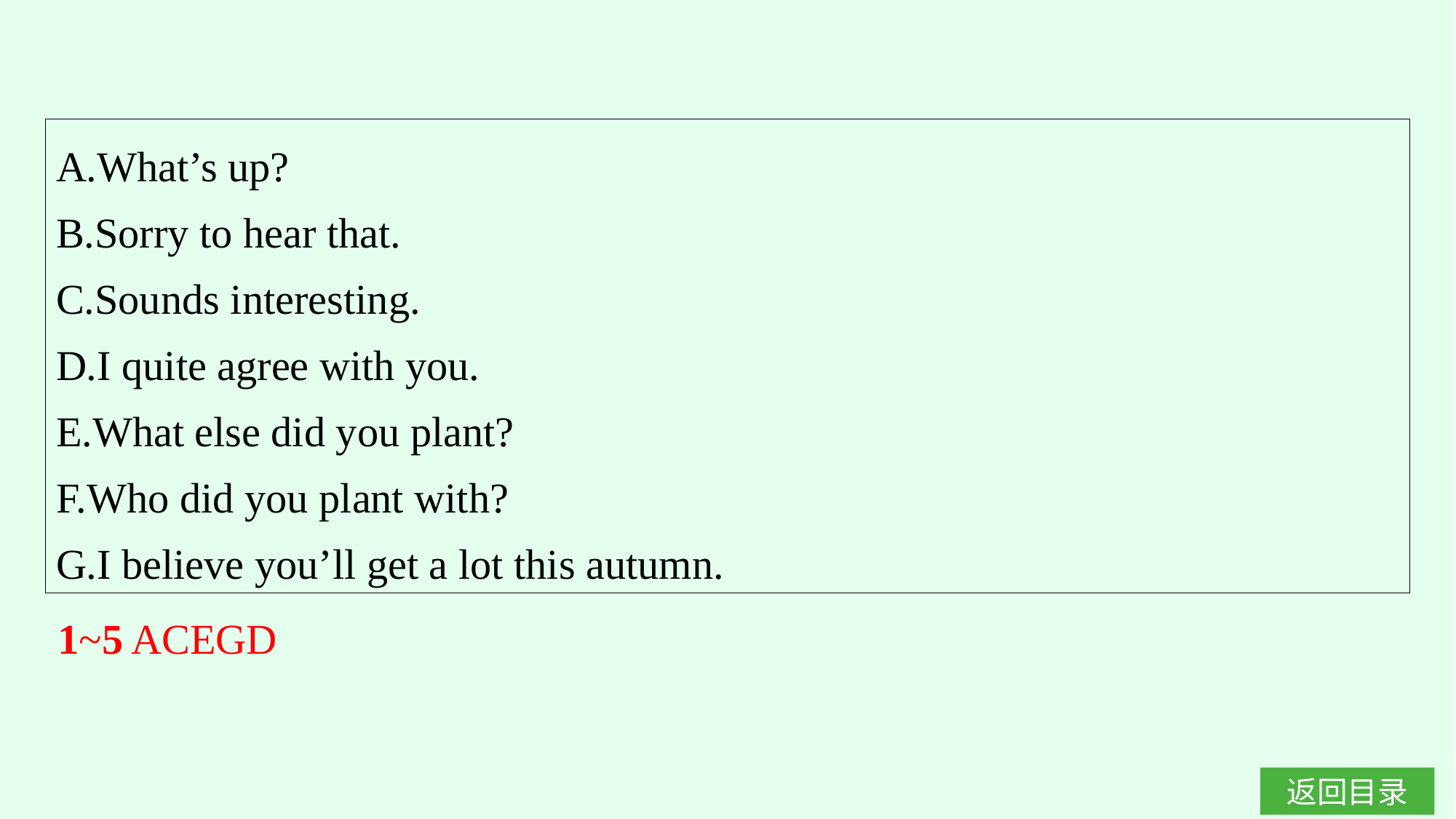

A.What’s up?
B.Sorry to hear that.
C.Sounds interesting.
D.I quite agree with you.
E.What else did you plant?
F.Who did you plant with?
G.I believe you’ll get a lot this autumn.
1~5 ACEGD